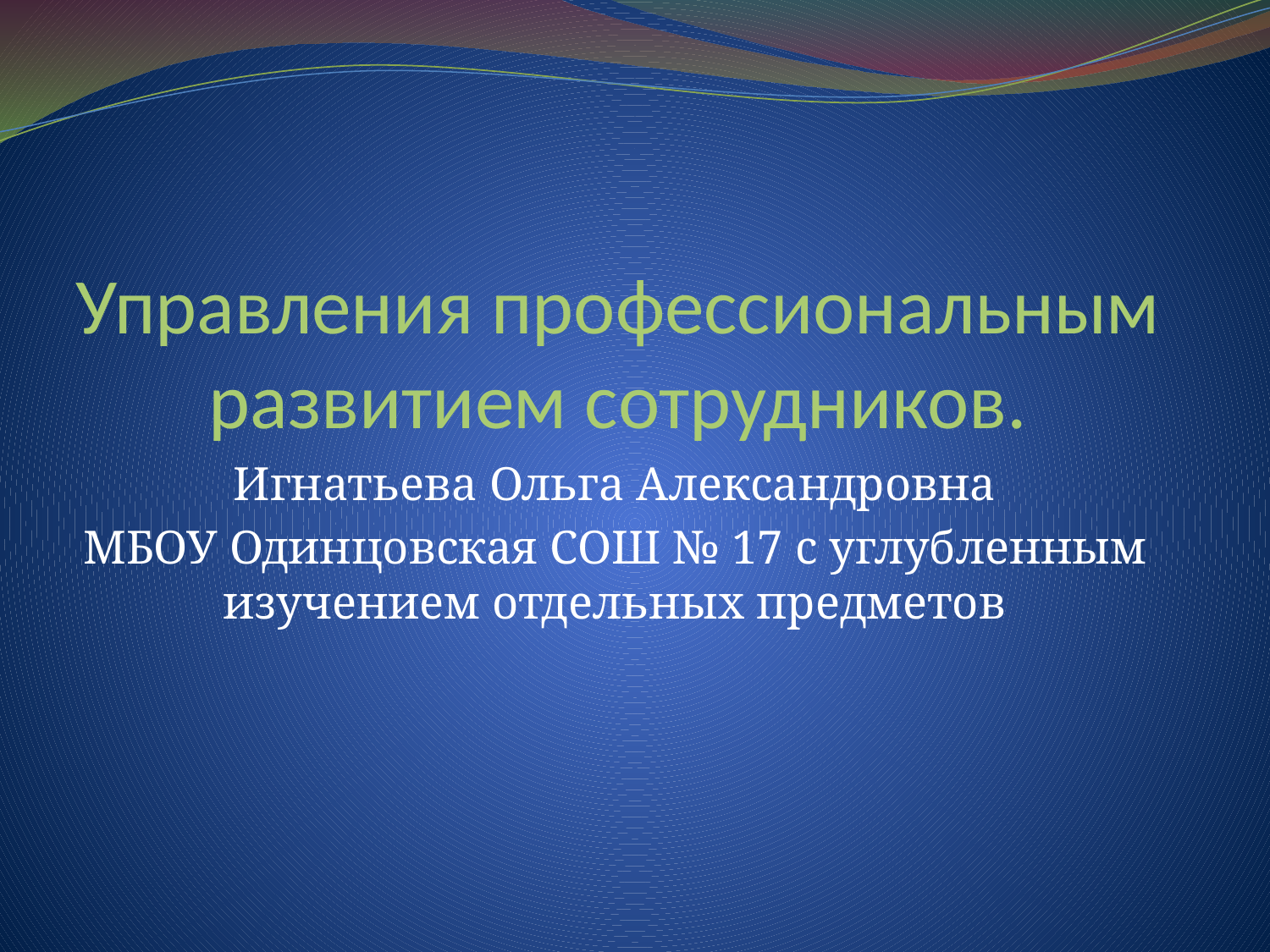

# Управления профессиональным развитием сотрудников.
Игнатьева Ольга Александровна
МБОУ Одинцовская СОШ № 17 с углубленным изучением отдельных предметов